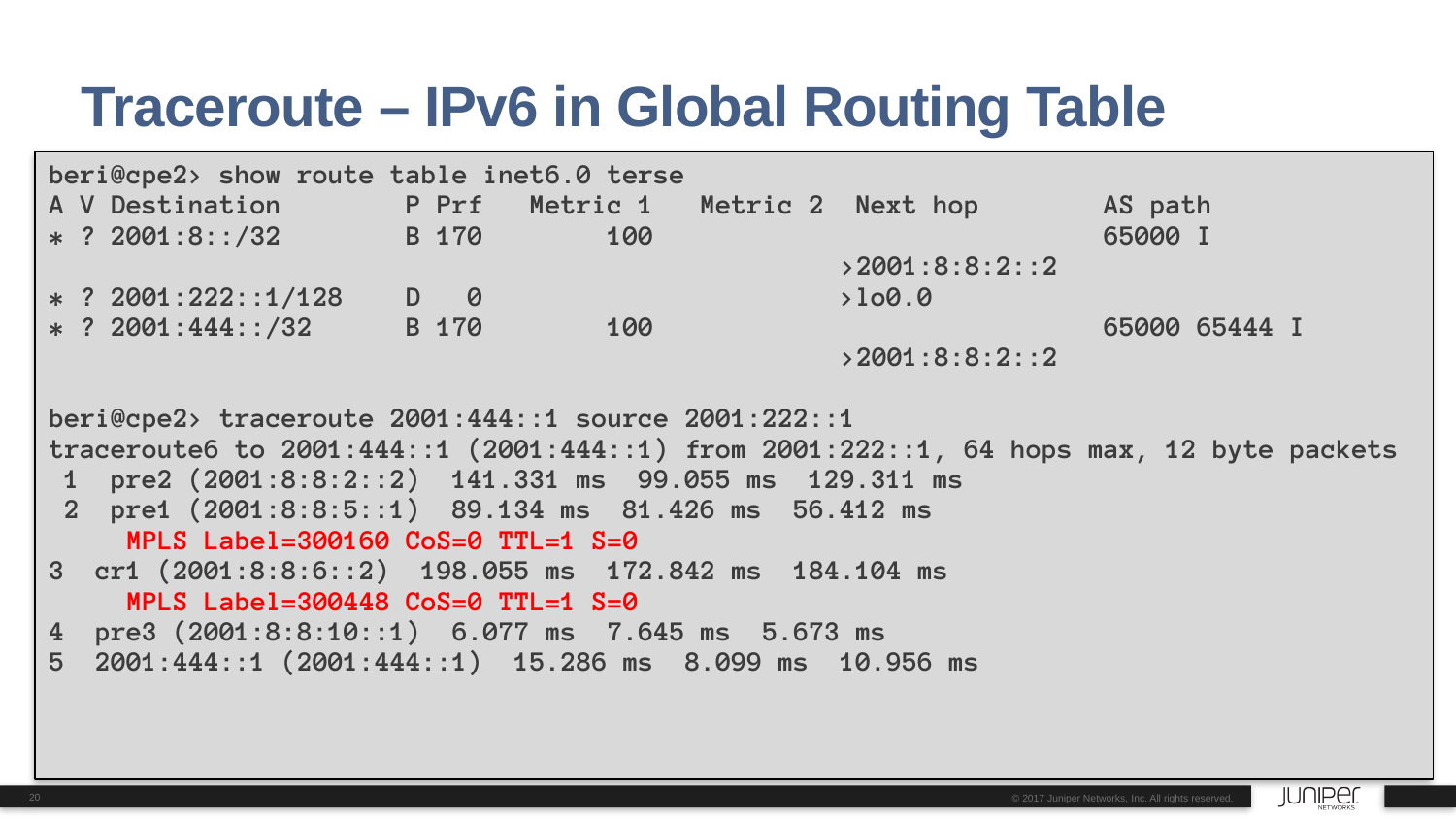

# Traceroute – IPv6 in Global Routing Table
beri@cpe2> show route table inet6.0 terse
A V Destination        P Prf   Metric 1   Metric 2  Next hop        AS path
* ? 2001:8::/32        B 170        100                             65000 I
                                                   >2001:8:8:2::2
* ? 2001:222::1/128    D   0                       >lo0.0
* ? 2001:444::/32      B 170        100                             65000 65444 I
                                                   >2001:8:8:2::2

beri@cpe2> traceroute 2001:444::1 source 2001:222::1
traceroute6 to 2001:444::1 (2001:444::1) from 2001:222::1, 64 hops max, 12 byte packets
 1  pre2 (2001:8:8:2::2)  141.331 ms  99.055 ms  129.311 ms
 2  pre1 (2001:8:8:5::1)  89.134 ms  81.426 ms  56.412 ms
     MPLS Label=300160 CoS=0 TTL=1 S=0
3  cr1 (2001:8:8:6::2)  198.055 ms  172.842 ms  184.104 ms
     MPLS Label=300448 CoS=0 TTL=1 S=0
4  pre3 (2001:8:8:10::1)  6.077 ms  7.645 ms  5.673 ms
5  2001:444::1 (2001:444::1)  15.286 ms  8.099 ms  10.956 ms